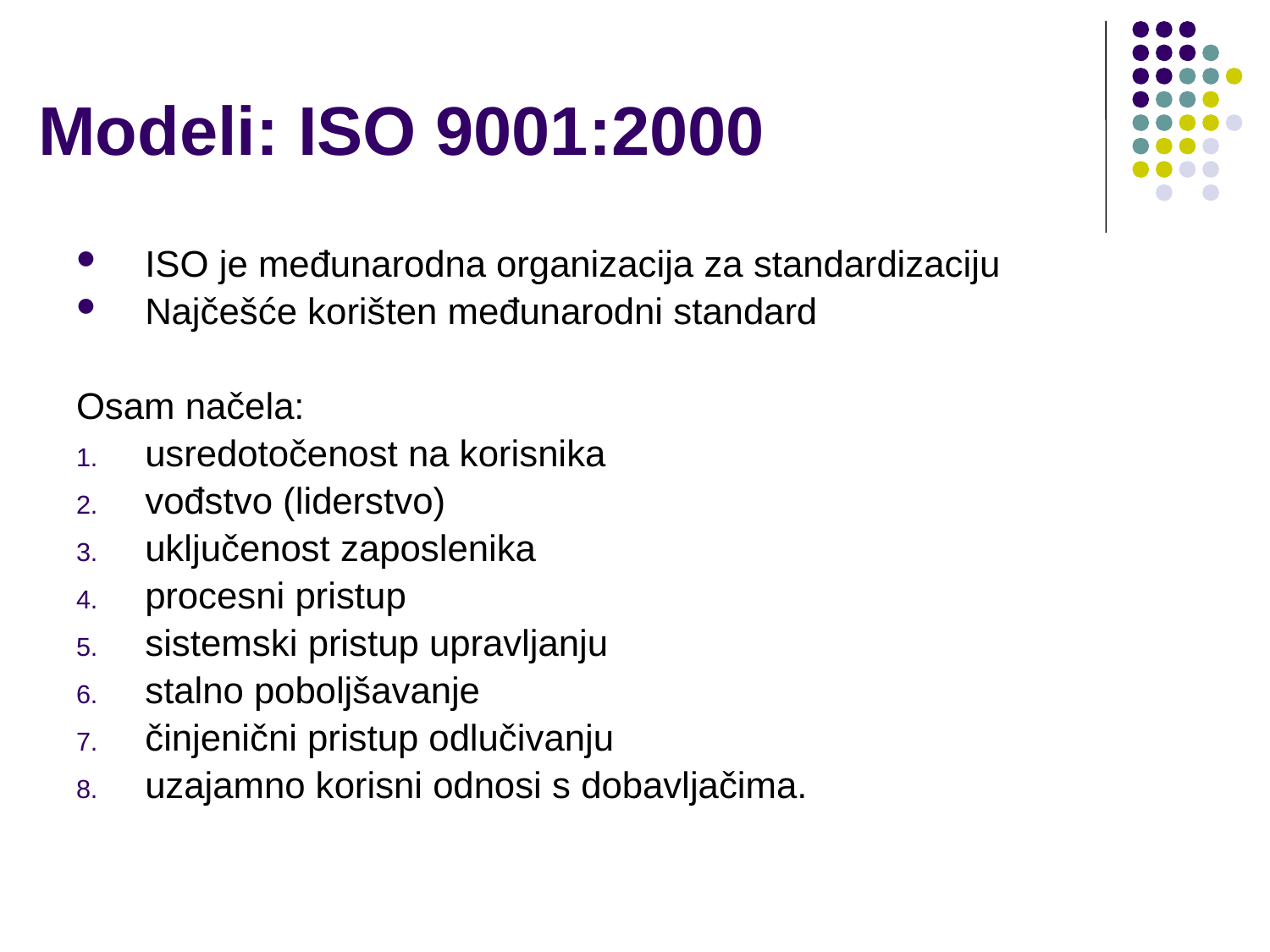

#
Modeli: ISO 9001:2000
ISO je međunarodna organizacija za standardizaciju
Najčešće korišten međunarodni standard

Osam načela:
usredotočenost na korisnika
vođstvo (liderstvo)
uključenost zaposlenika
procesni pristup
sistemski pristup upravljanju
stalno poboljšavanje
činjenični pristup odlučivanju
uzajamno korisni odnosi s dobavljačima.